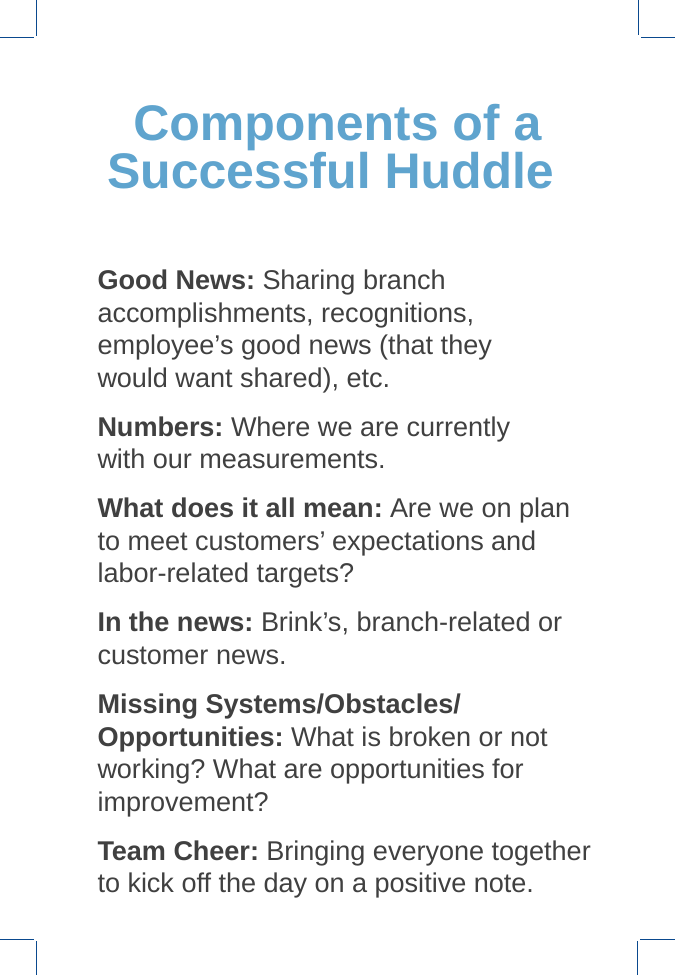

# Components of a Successful Huddle
Good News: Sharing branch accomplishments, recognitions, employee’s good news (that they
would want shared), etc.
Numbers: Where we are currently
with our measurements.
What does it all mean: Are we on plan to meet customers’ expectations and labor-related targets?
In the news: Brink’s, branch-related or customer news.
Missing Systems/Obstacles/
Opportunities: What is broken or not working? What are opportunities for improvement?
Team Cheer: Bringing everyone together to kick off the day on a positive note.